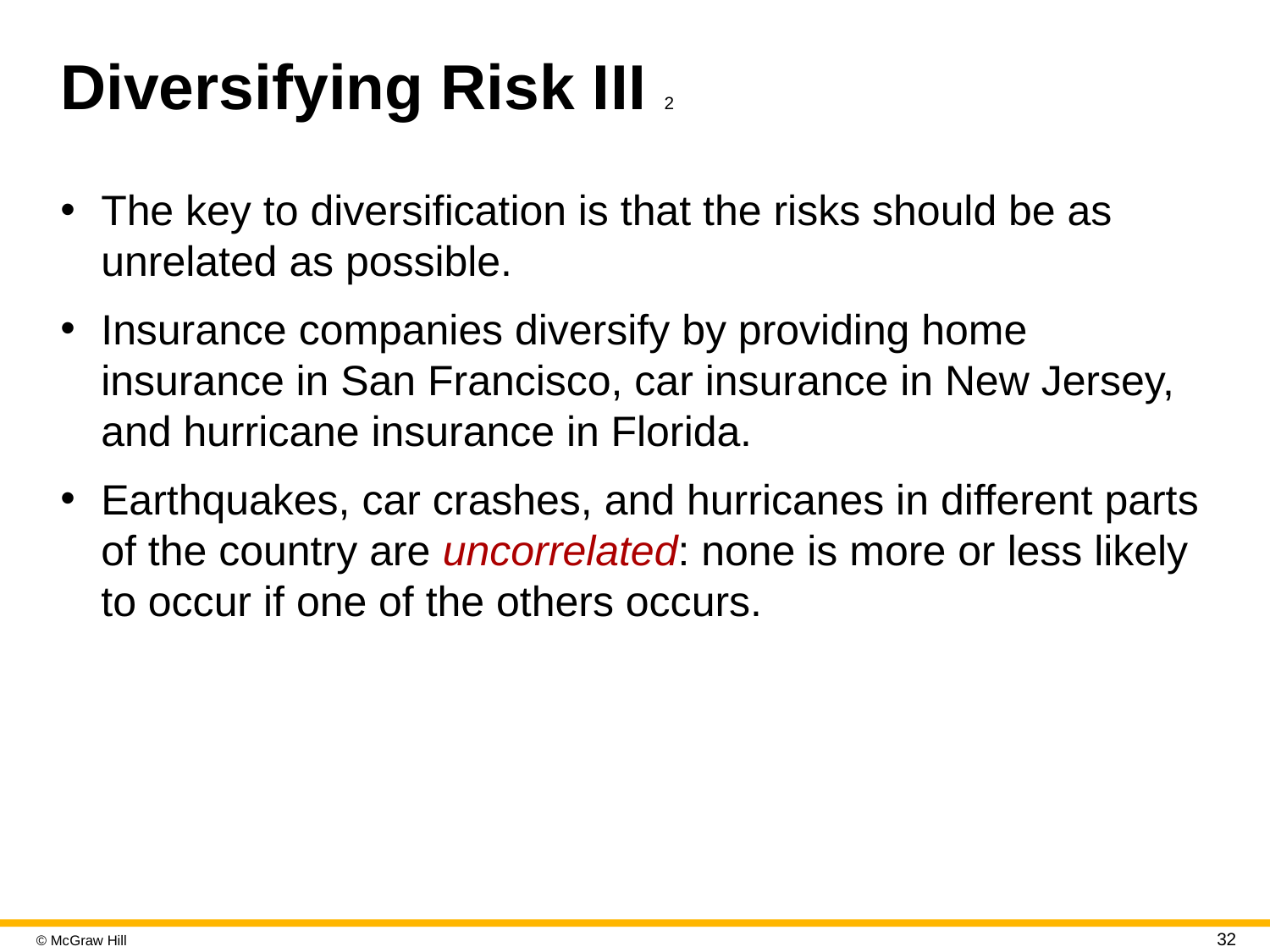

# Diversifying Risk I I I 2
The key to diversification is that the risks should be as unrelated as possible.
Insurance companies diversify by providing home insurance in San Francisco, car insurance in New Jersey, and hurricane insurance in Florida.
Earthquakes, car crashes, and hurricanes in different parts of the country are uncorrelated: none is more or less likely to occur if one of the others occurs.